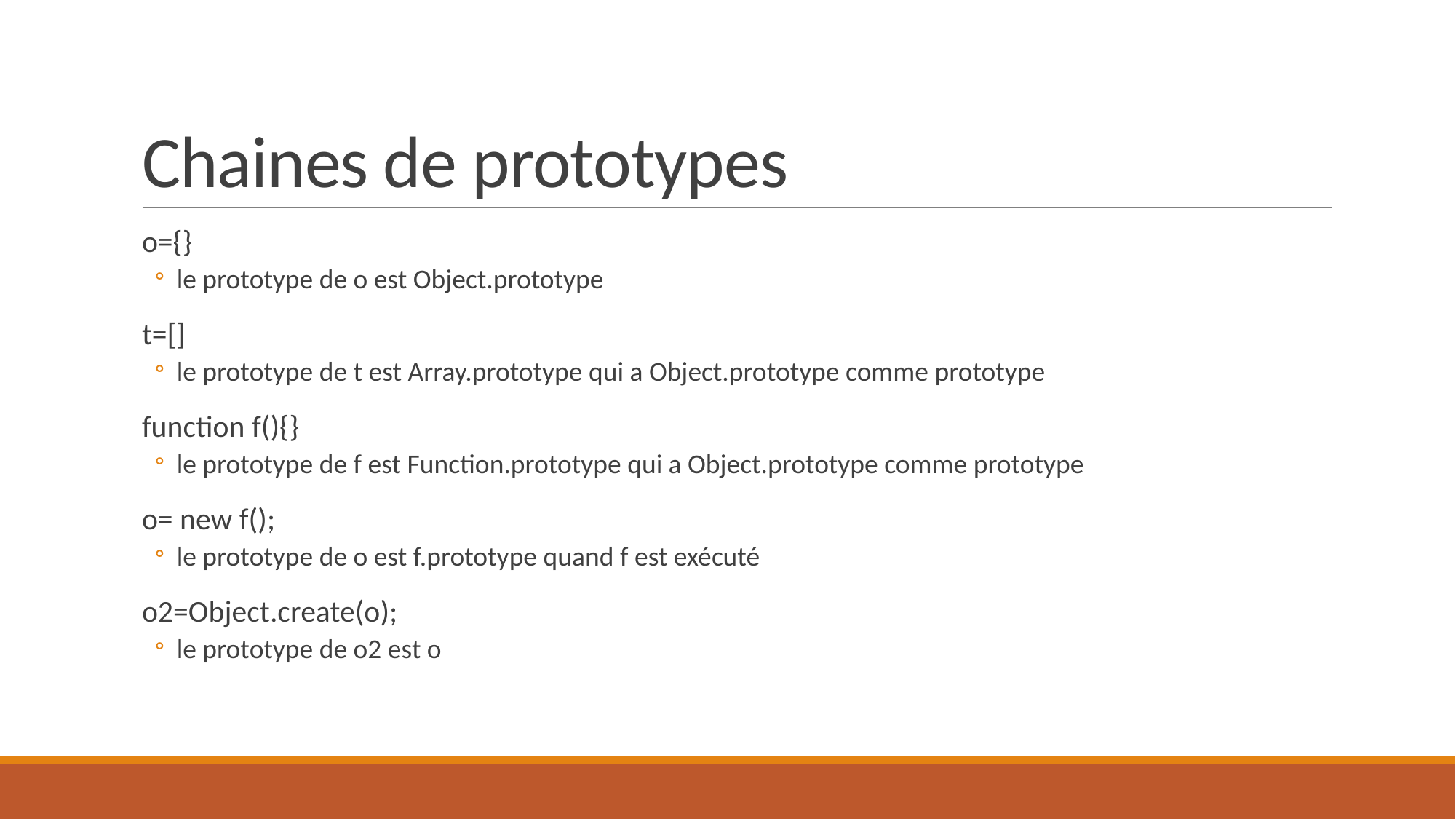

# Chaines de prototypes
o={}
le prototype de o est Object.prototype
t=[]
le prototype de t est Array.prototype qui a Object.prototype comme prototype
function f(){}
le prototype de f est Function.prototype qui a Object.prototype comme prototype
o= new f();
le prototype de o est f.prototype quand f est exécuté
o2=Object.create(o);
le prototype de o2 est o